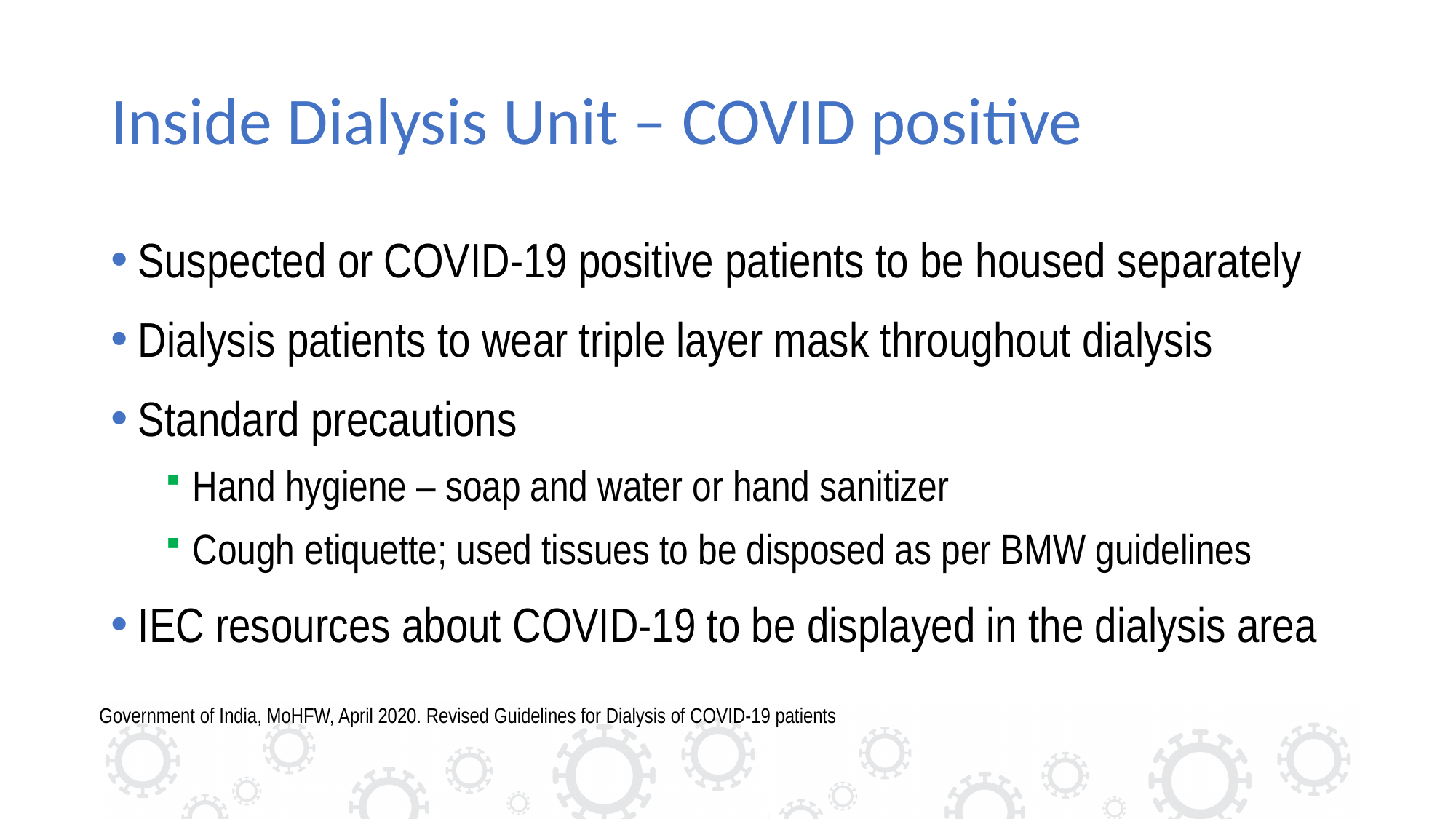

# Inside Dialysis Unit – COVID positive
Suspected or COVID-19 positive patients to be housed separately
Dialysis patients to wear triple layer mask throughout dialysis
Standard precautions
Hand hygiene – soap and water or hand sanitizer
Cough etiquette; used tissues to be disposed as per BMW guidelines
IEC resources about COVID-19 to be displayed in the dialysis area
Government of India, MoHFW, April 2020. Revised Guidelines for Dialysis of COVID-19 patients